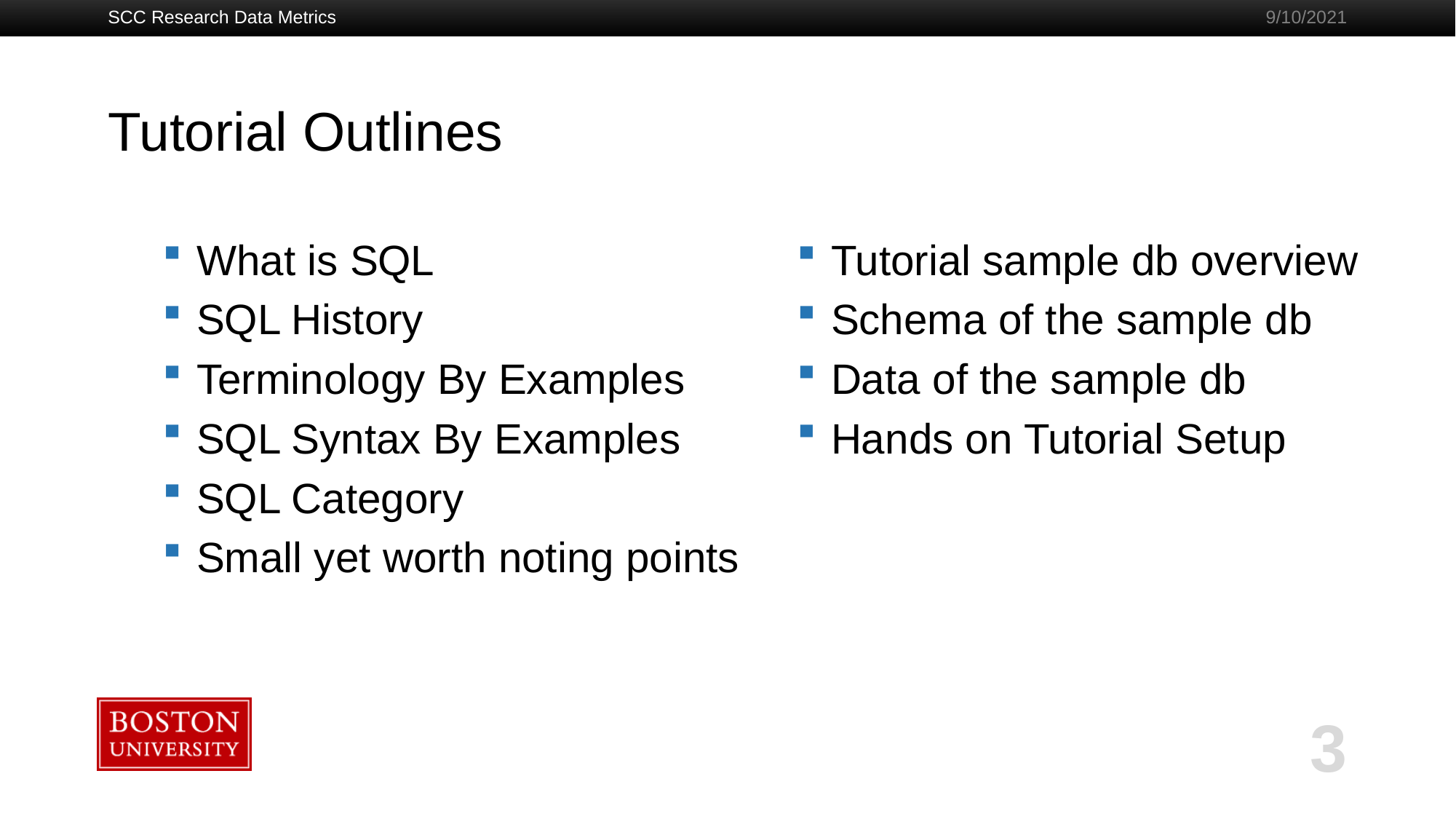

SCC Research Data Metrics
9/10/2021
# Tutorial Outlines
What is SQL
SQL History
Terminology By Examples
SQL Syntax By Examples
SQL Category
Small yet worth noting points
Tutorial sample db overview
Schema of the sample db
Data of the sample db
Hands on Tutorial Setup
3